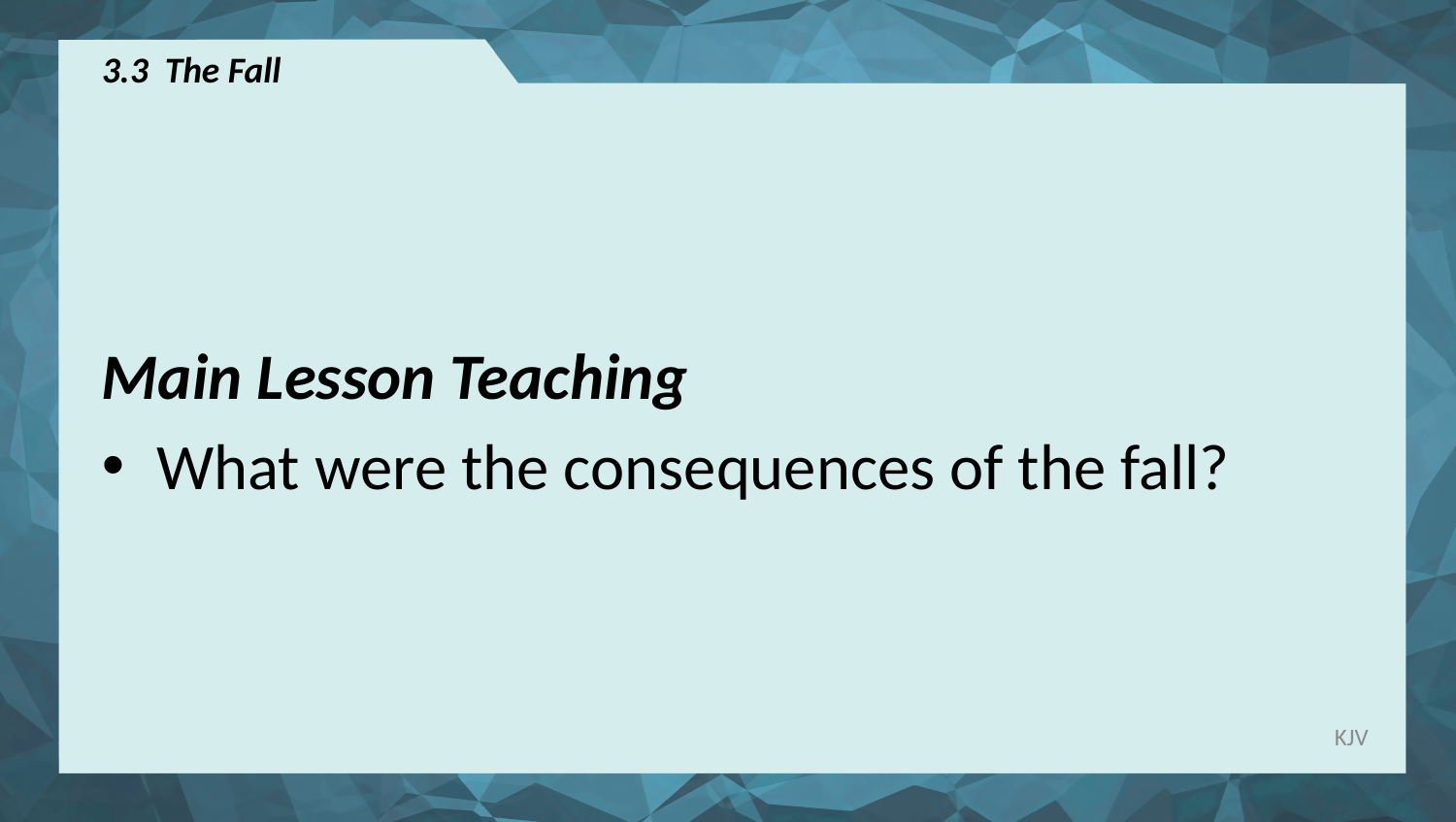

# 3.3  The Fall
Main Lesson Teaching
What were the consequences of the fall?
KJV